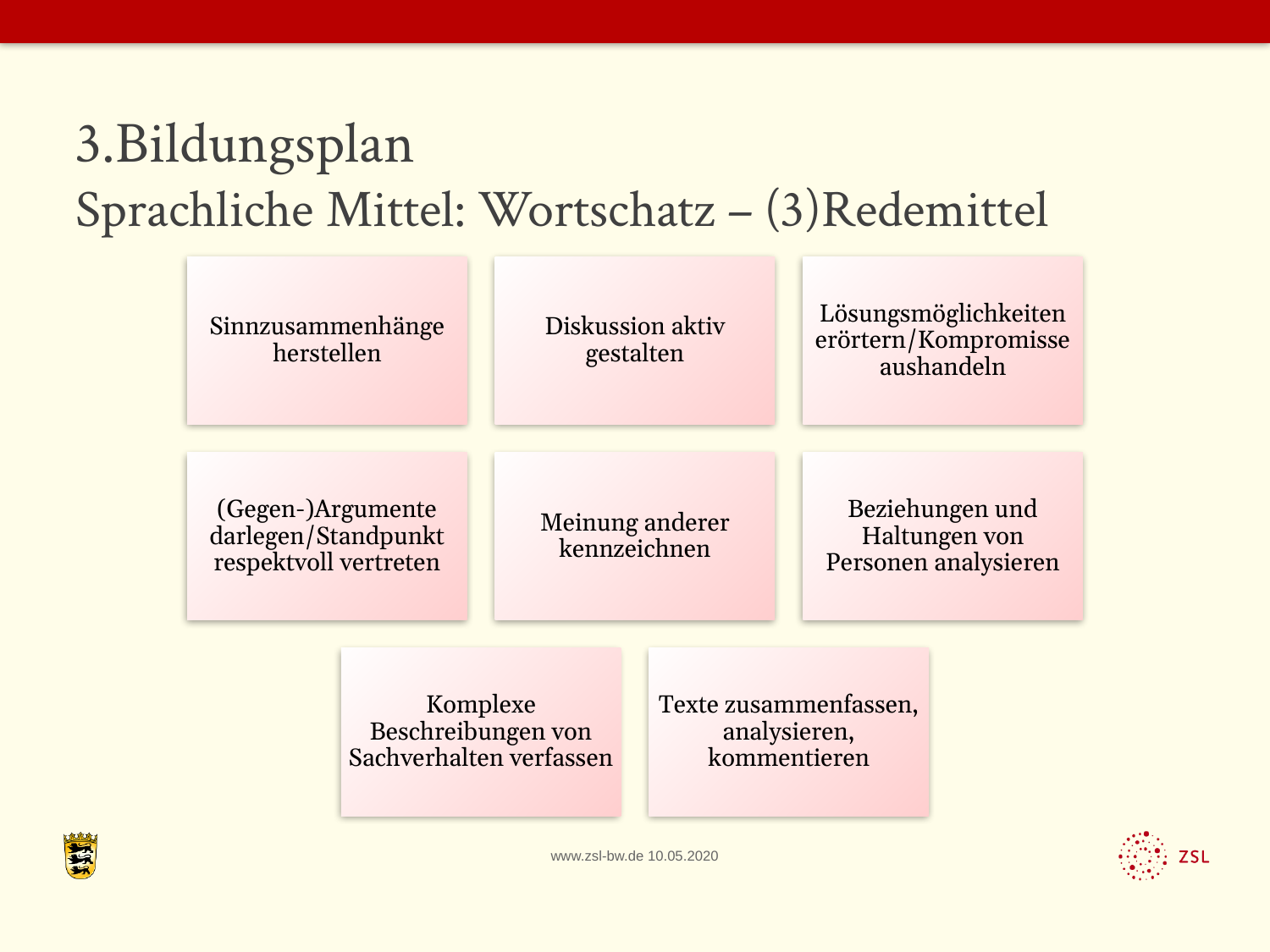

# 3.Bildungsplan Sprachliche Mittel: Wortschatz – (3)Redemittel
Sinnzusammenhänge herstellen
Diskussion aktiv gestalten
Lösungsmöglichkeiten erörtern/Kompromisse aushandeln
(Gegen-)Argumente darlegen/Standpunkt respektvoll vertreten
Meinung anderer kennzeichnen
Beziehungen und Haltungen von Personen analysieren
Komplexe Beschreibungen von Sachverhalten verfassen
Texte zusammenfassen, analysieren, kommentieren